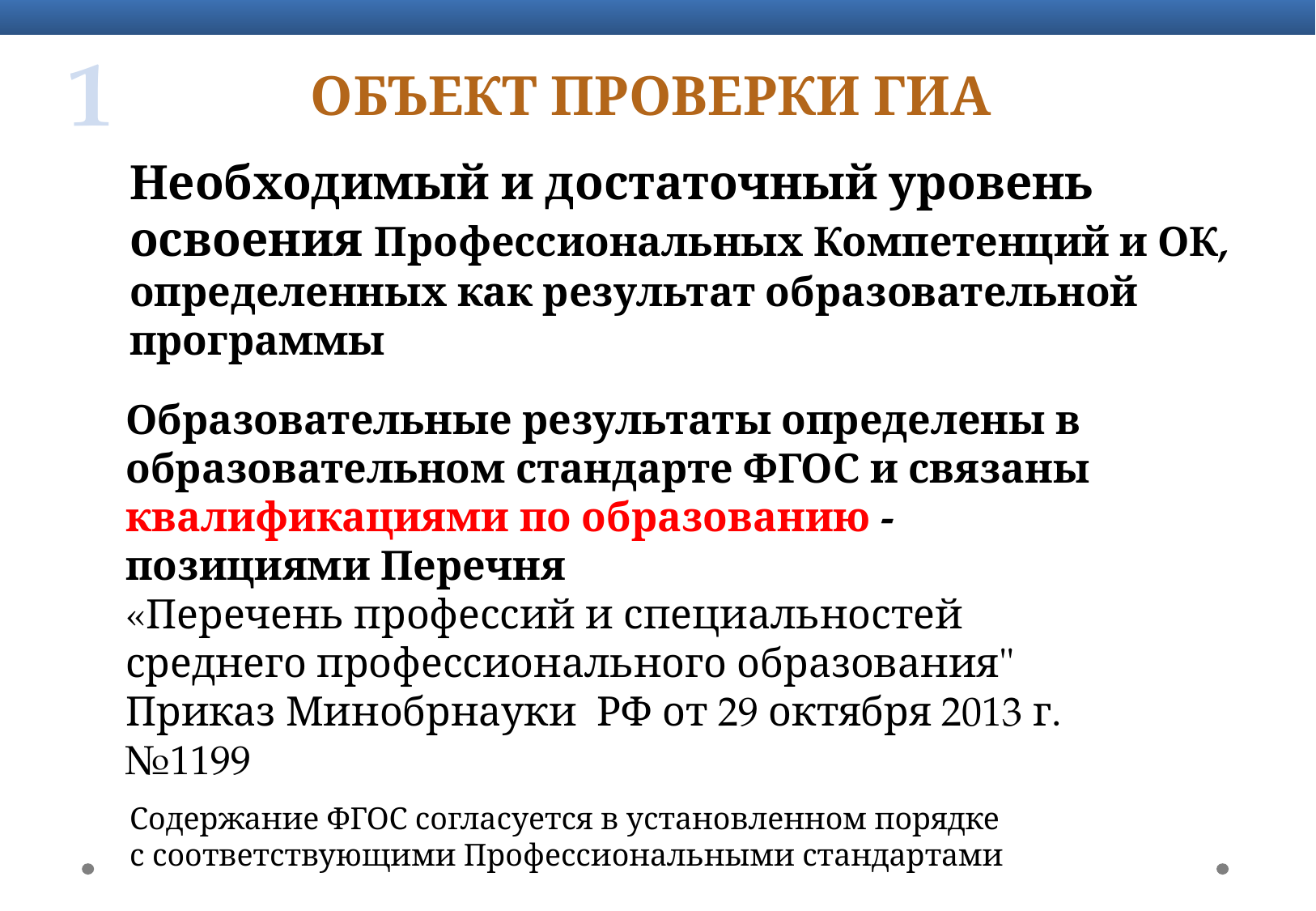

1
Объект проверки ГИА
Необходимый и достаточный уровень освоения Профессиональных Компетенций и ОК, определенных как результат образовательной программы
Образовательные результаты определены в образовательном стандарте ФГОС и связаны квалификациями по образованию -  позициями Перечня
«Перечень профессий и специальностей среднего профессионального образования" Приказ Минобрнауки  РФ от 29 октября 2013 г. №1199
Содержание ФГОС согласуется в установленном порядке
с соответствующими Профессиональными стандартами